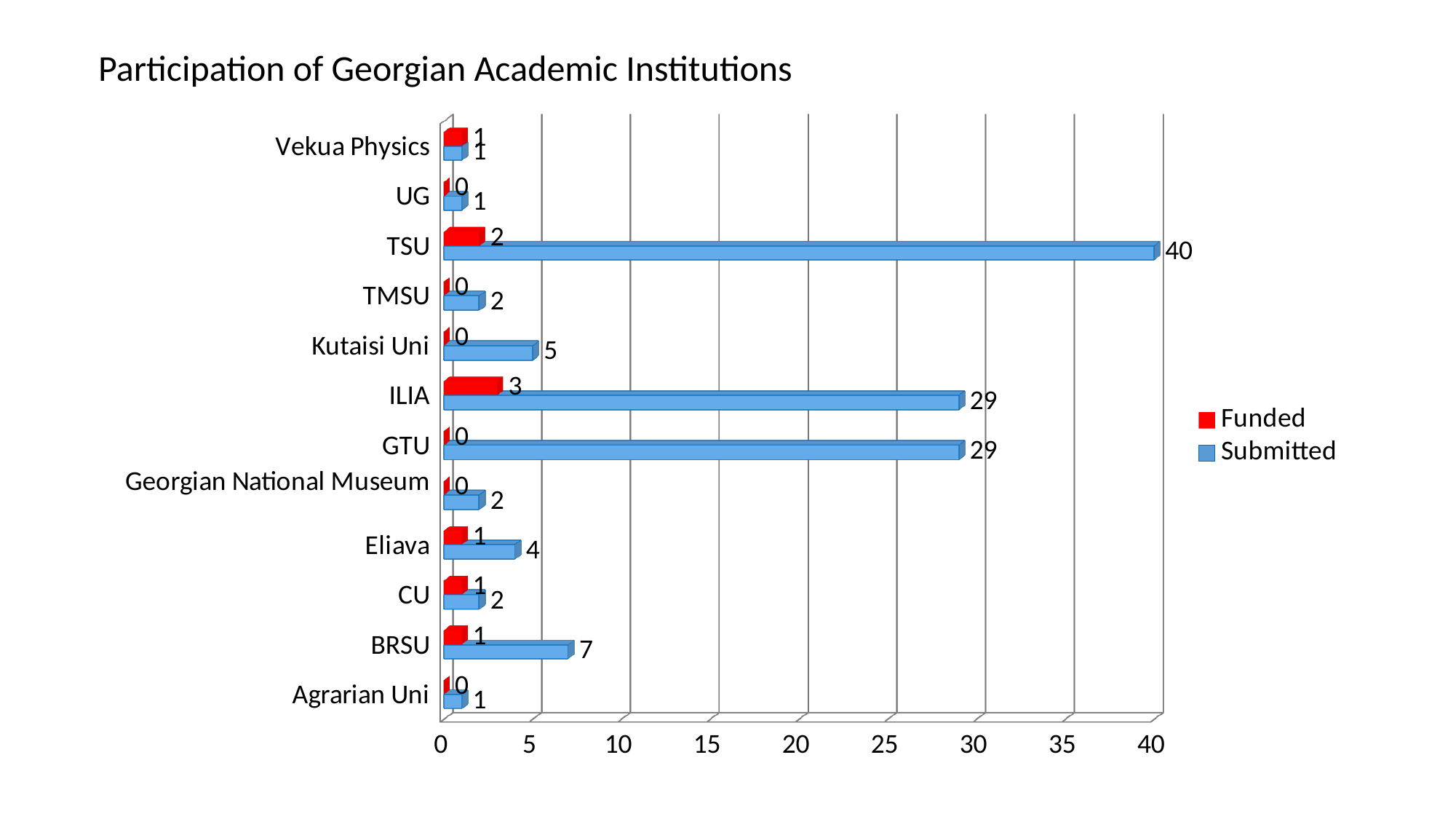

# Participation of Georgian Academic Institutions

[unsupported chart]